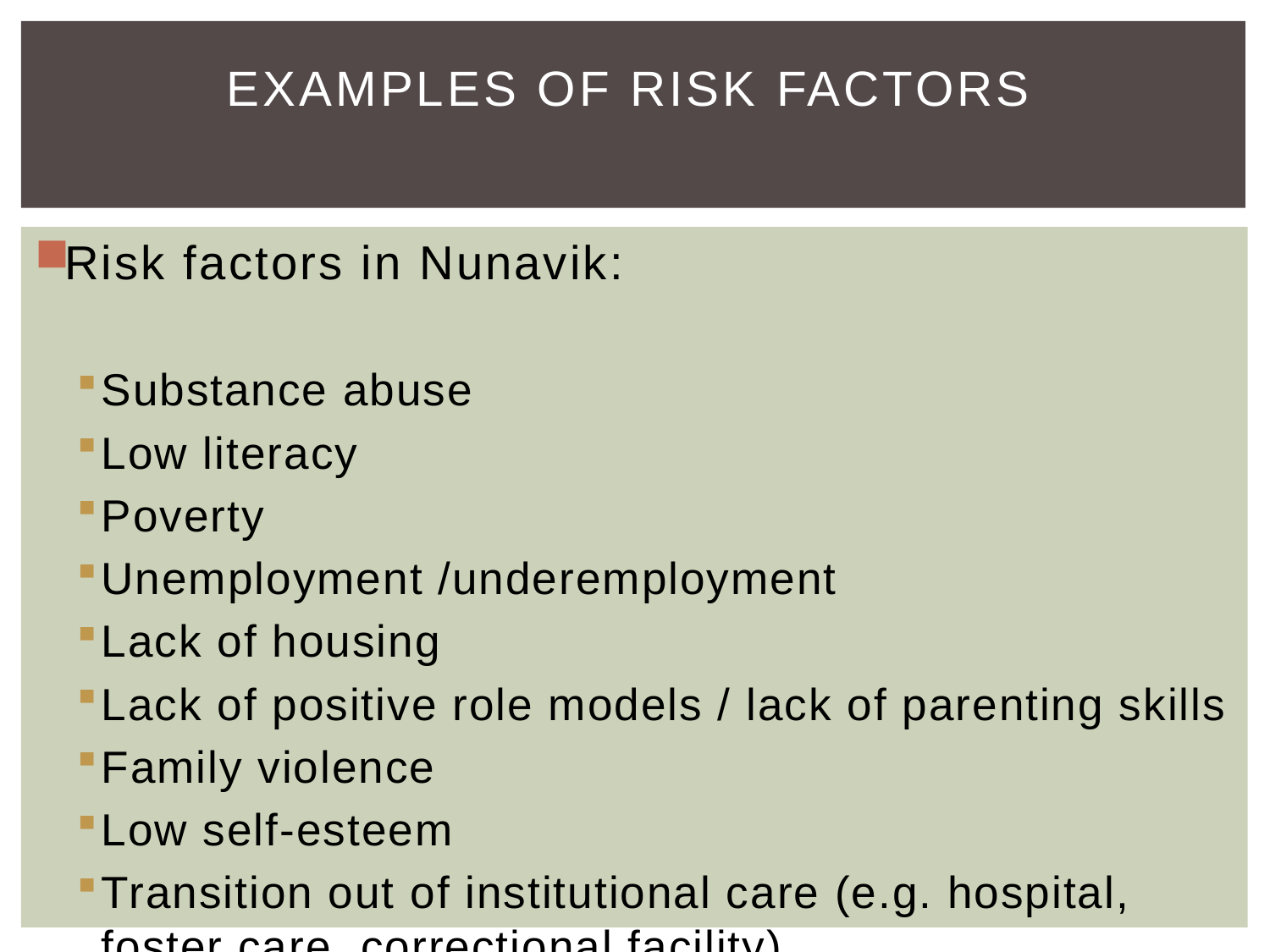

# Examples of risk factors
Risk factors in Nunavik:

Substance abuse
Low literacy
Poverty
Unemployment /underemployment
Lack of housing
Lack of positive role models / lack of parenting skills
Family violence
Low self-esteem
Transition out of institutional care (e.g. hospital, foster care, correctional facility)